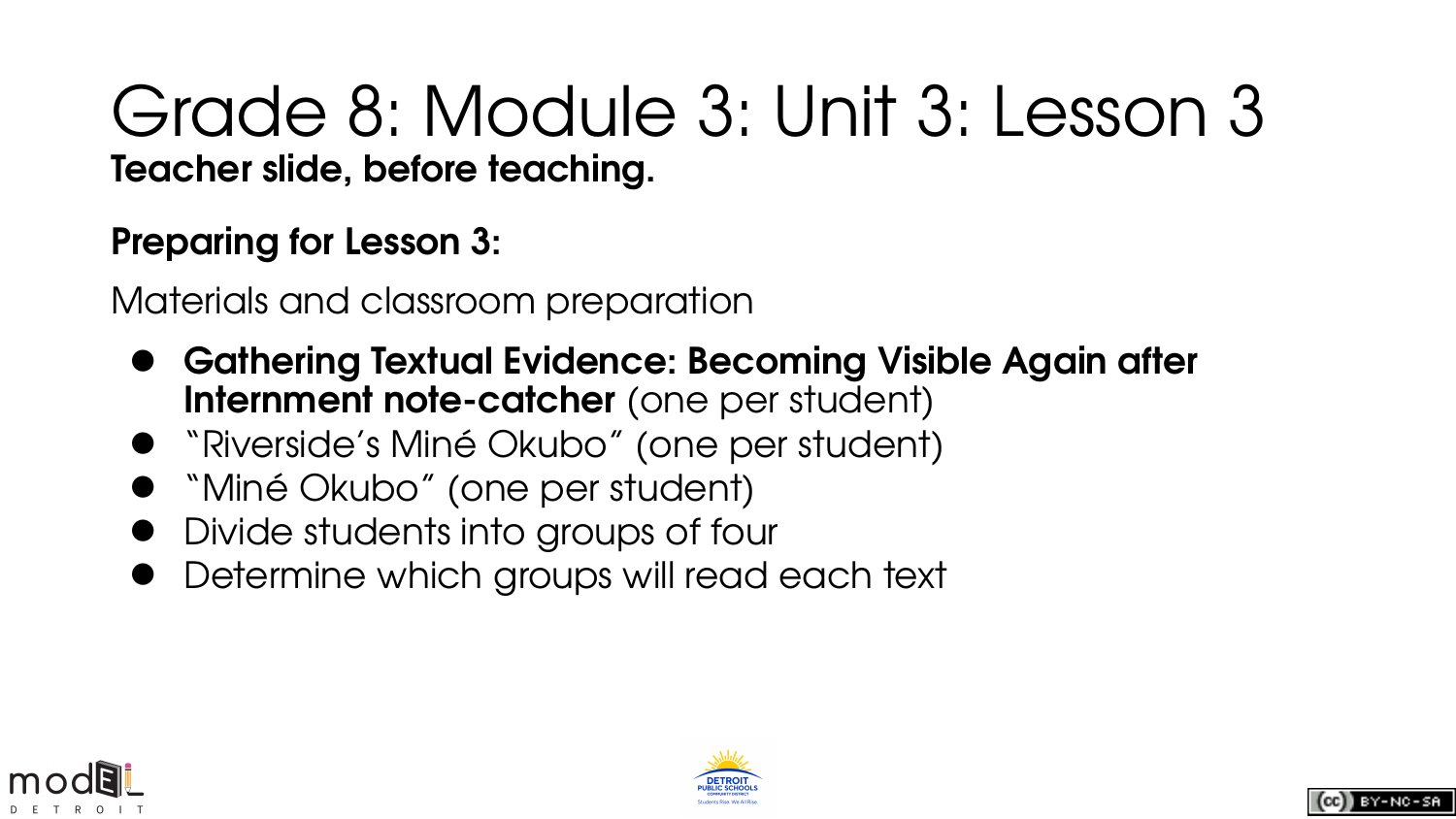

# Grade 8: Module 3: Unit 3: Lesson 3
Teacher slide, before teaching.

Preparing for Lesson 3:
Materials and classroom preparation
Gathering Textual Evidence: Becoming Visible Again after Internment note-catcher (one per student)
“Riverside’s Miné Okubo” (one per student)
“Miné Okubo” (one per student)
Divide students into groups of four
Determine which groups will read each text